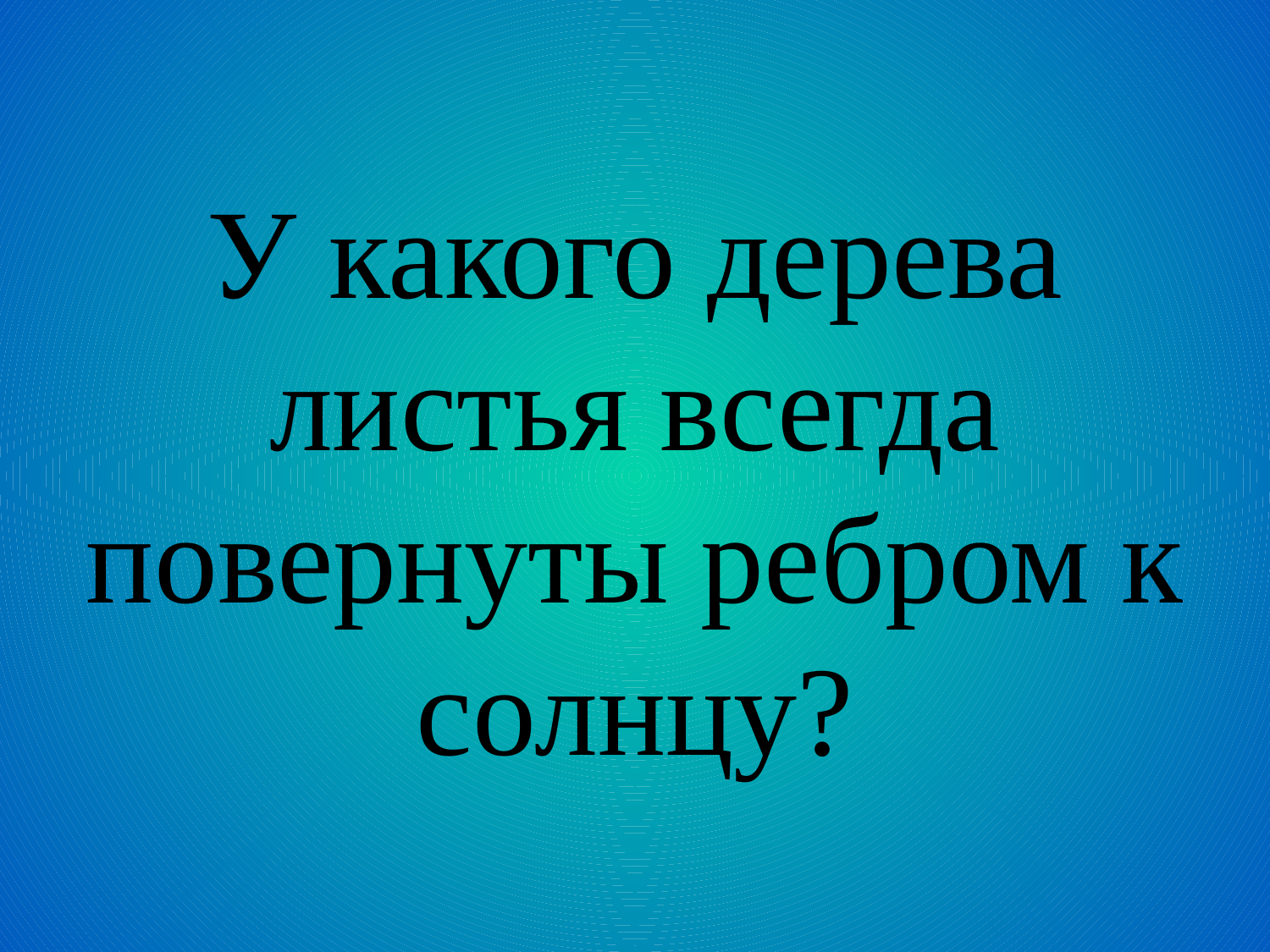

# У какого дерева листья всегда повернуты ребром к солнцу?